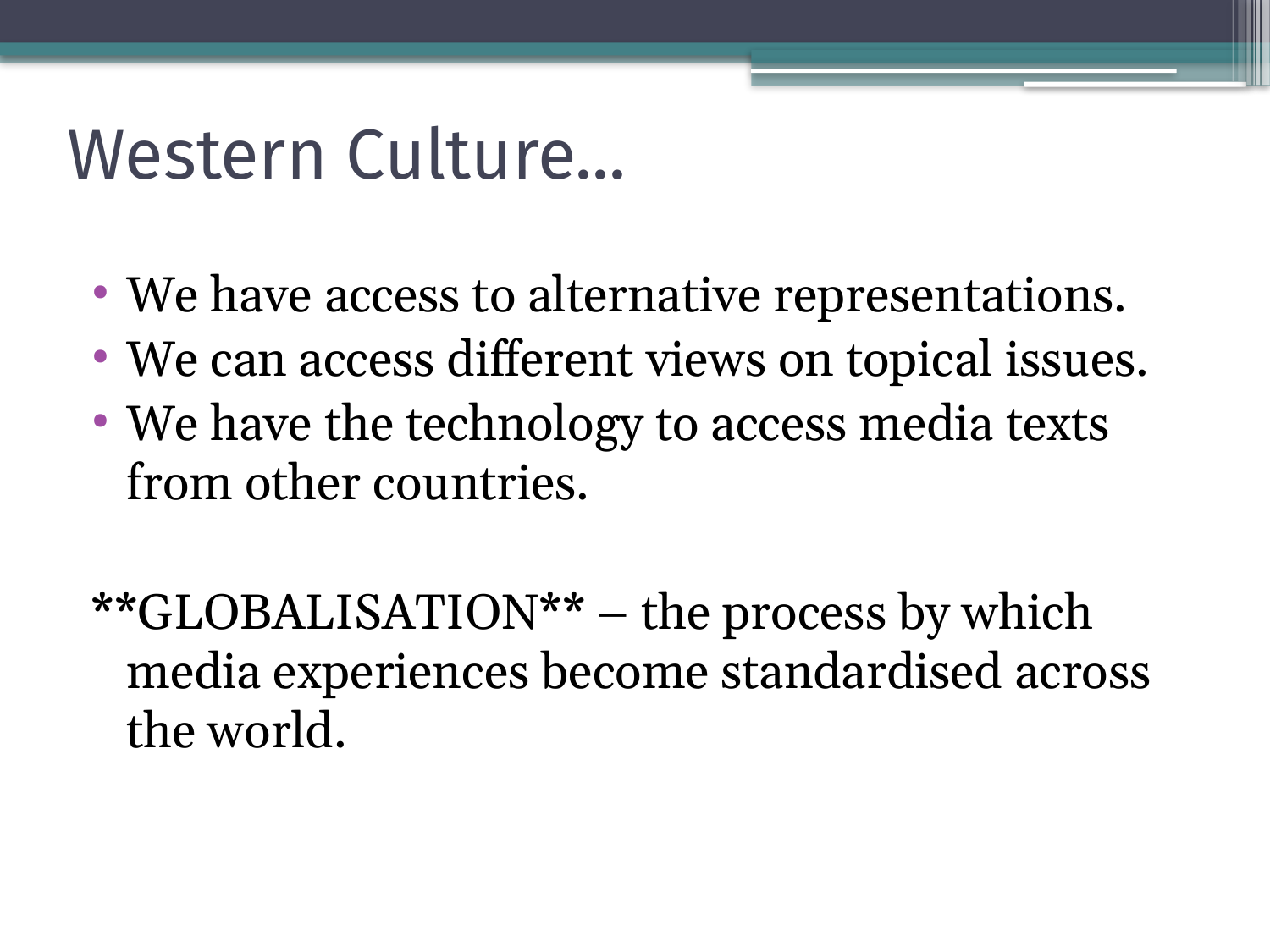

# Western Culture...
We have access to alternative representations.
We can access different views on topical issues.
We have the technology to access media texts from other countries.

**GLOBALISATION** – the process by which media experiences become standardised across the world.